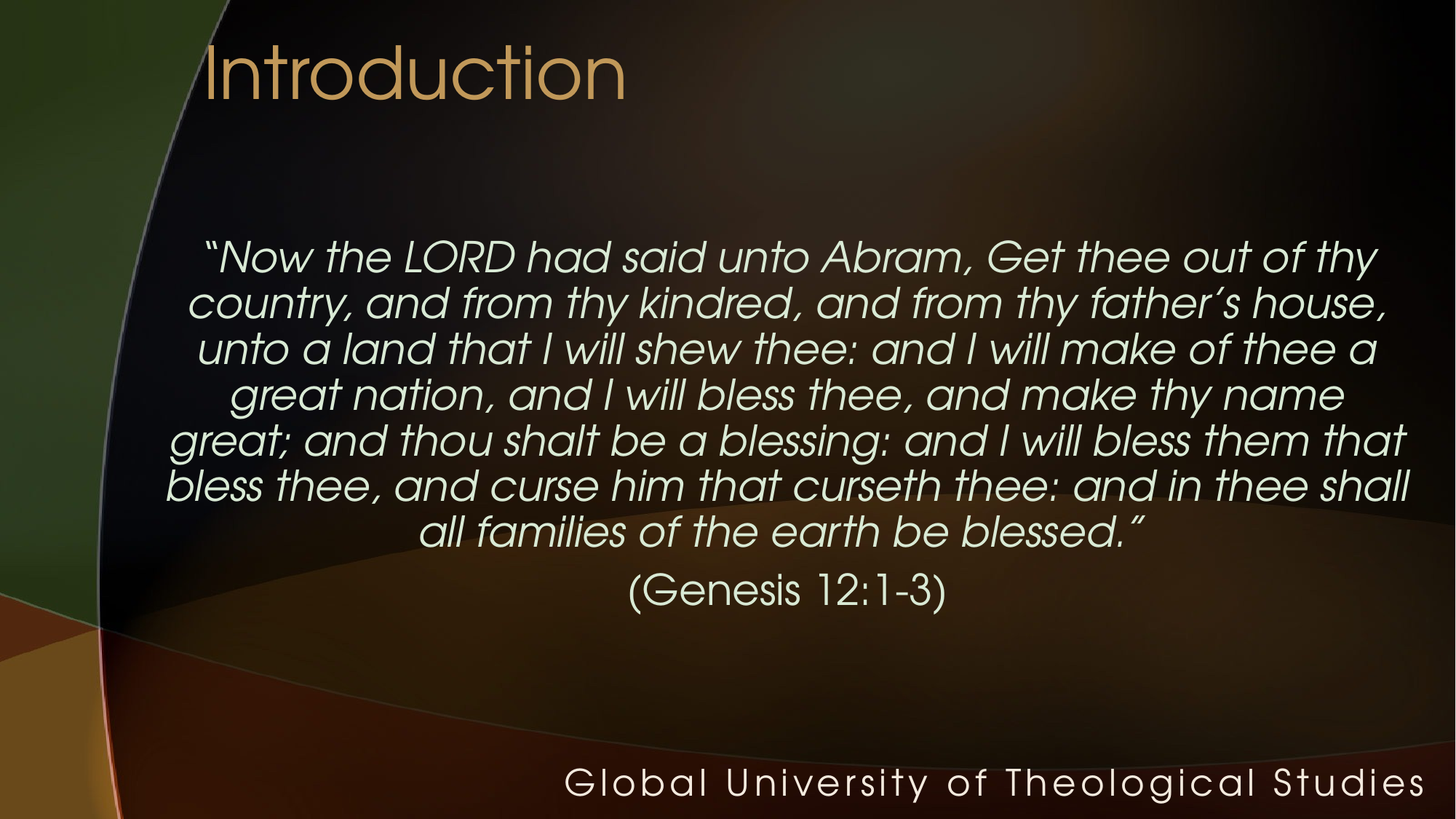

# Introduction

“Now the LORD had said unto Abram, Get thee out of thy country, and from thy kindred, and from thy father’s house, unto a land that I will shew thee: and I will make of thee a great nation, and I will bless thee, and make thy name great; and thou shalt be a blessing: and I will bless them that bless thee, and curse him that curseth thee: and in thee shall all families of the earth be blessed.”
(Genesis 12:1-3)
Global University of Theological Studies